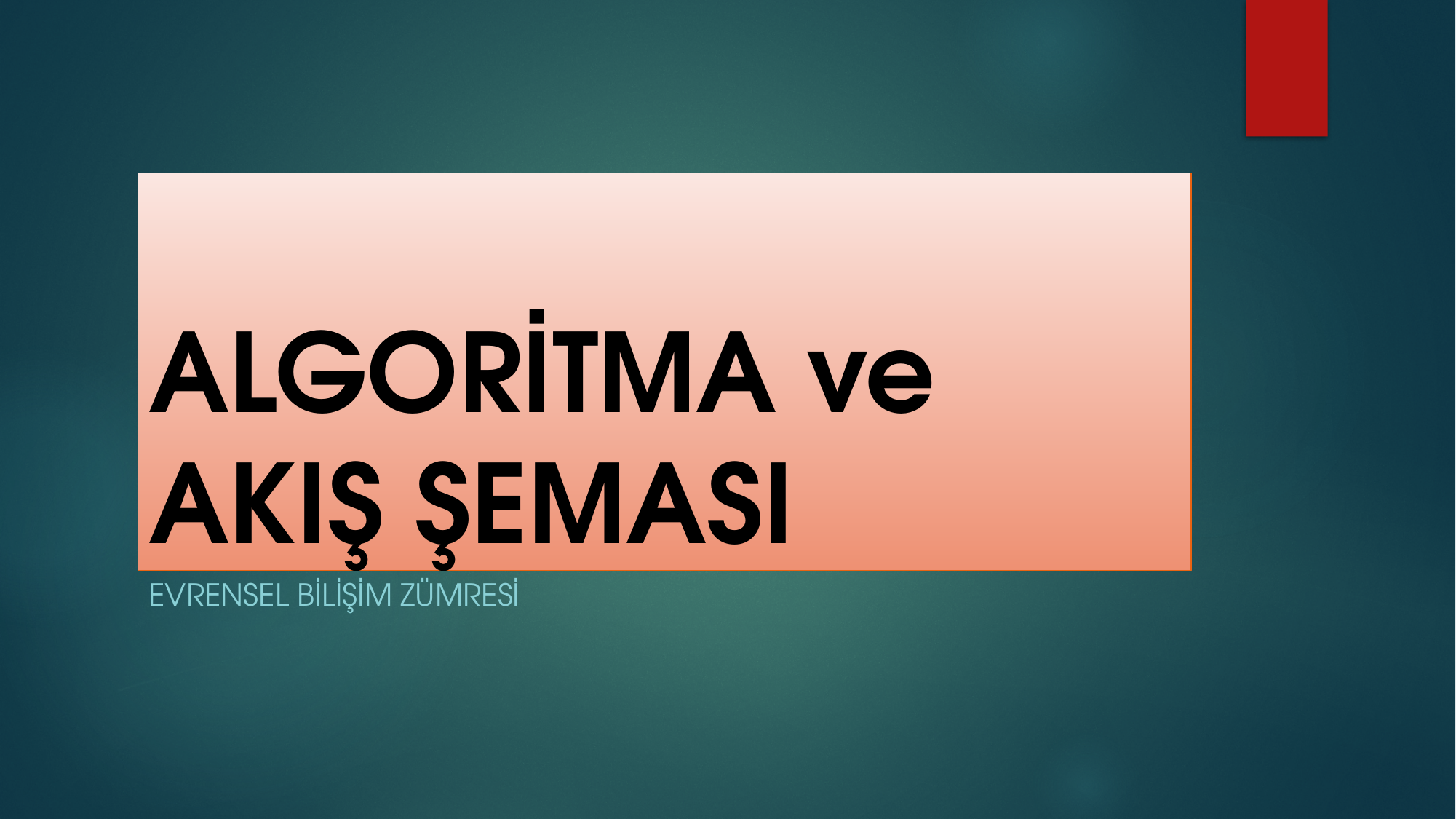

# ALGORİTMA ve AKIŞ ŞEMASI
Evrensel Bilişim Zümresi